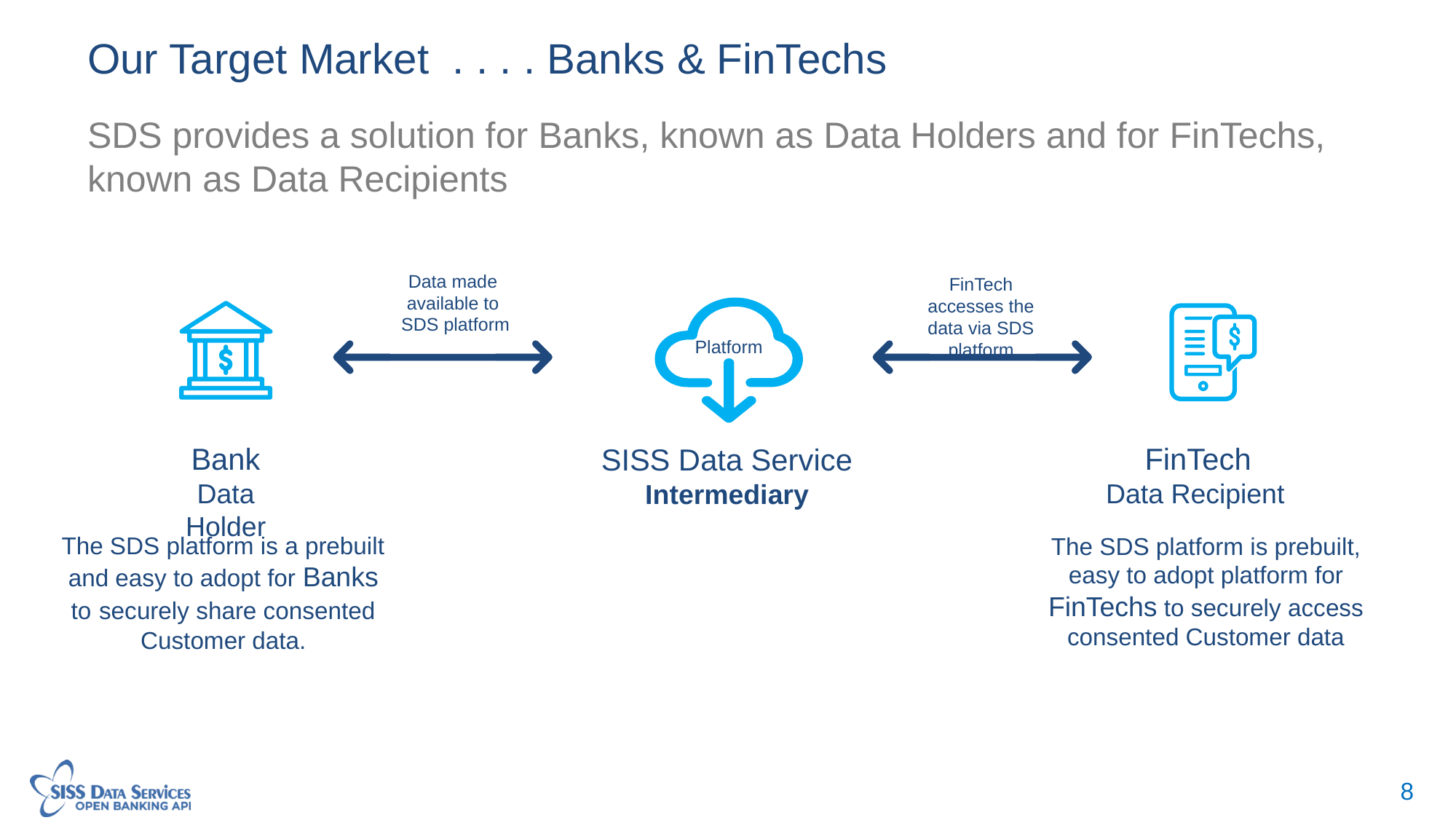

# Our Target Market  . . . . Banks & FinTechs
SDS provides a solution for Banks, known as Data Holders and for FinTechs, known as Data Recipients
Data made available to
 SDS platform
FinTech accesses the data via SDS platform

Platform

FinTech
Data Recipient
Bank
Data Holder
SISS Data Service
Intermediary
The SDS platform is a prebuilt and easy to adopt for Banks to securely share consented Customer data.
The SDS platform is prebuilt, easy to adopt platform for FinTechs to securely access consented Customer data
8